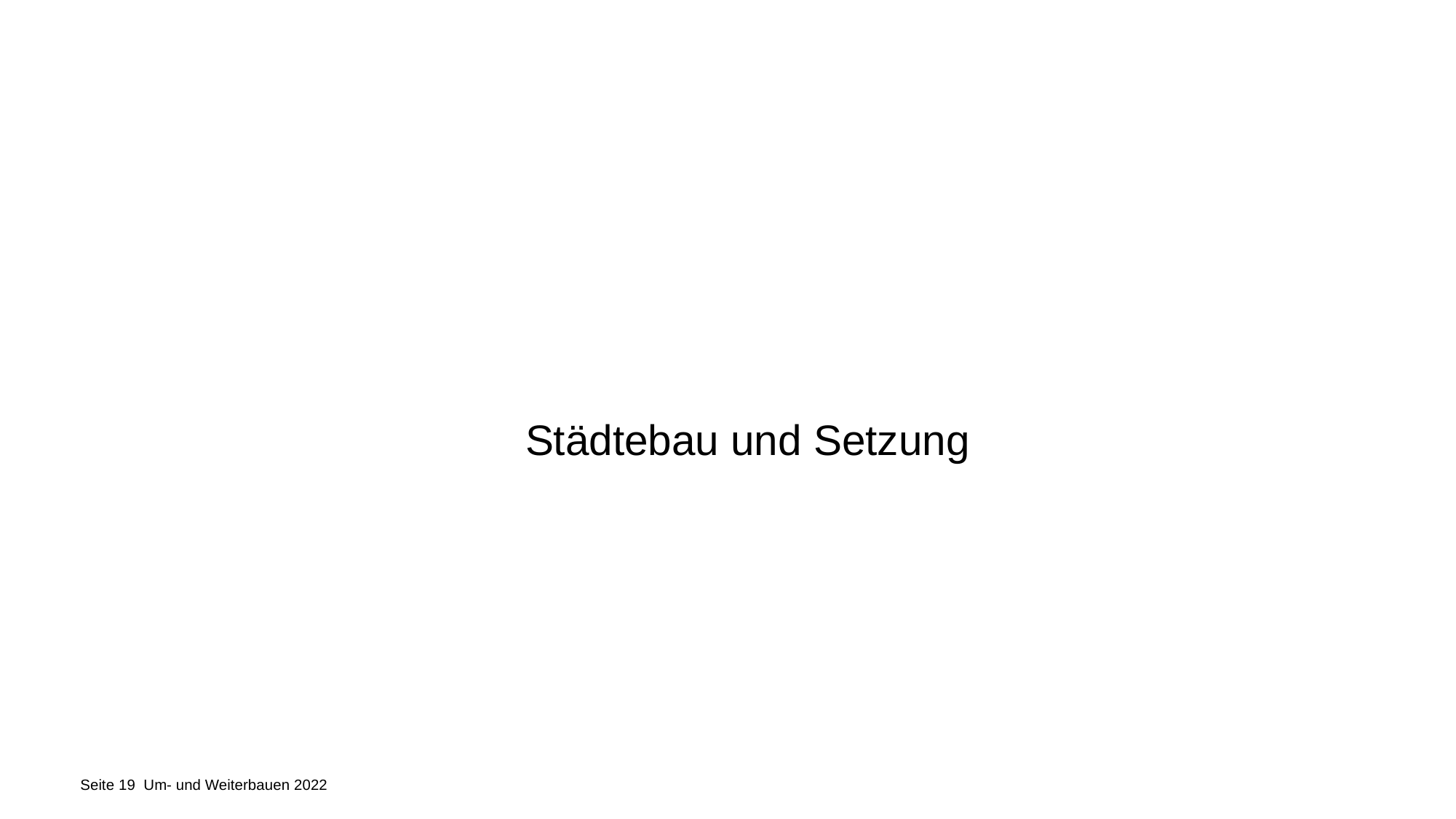

Städtebau und Setzung

Seite 19  Um- und Weiterbauen 2022